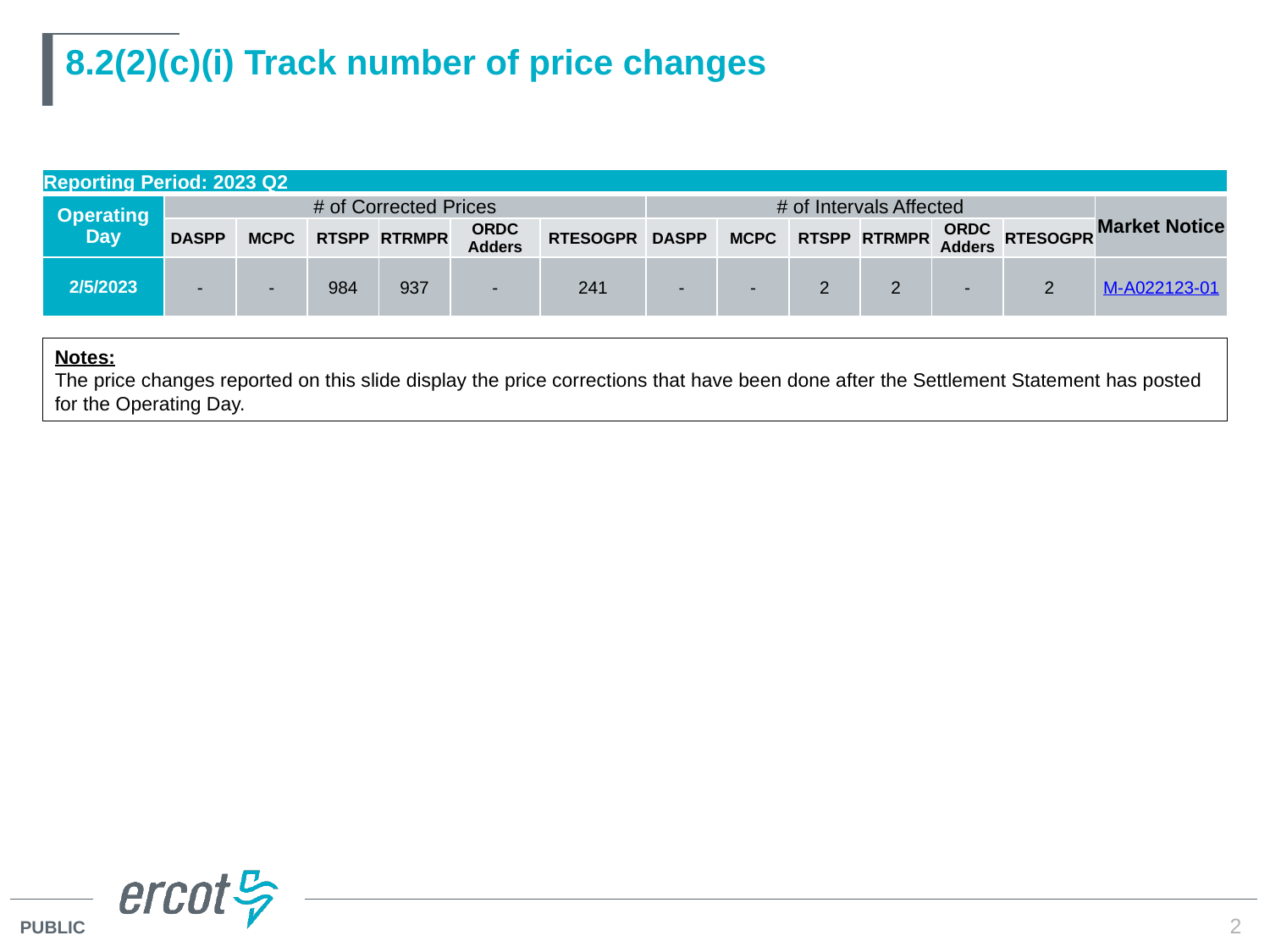

# 8.2(2)(c)(i) Track number of price changes
| Reporting Period: 2023 Q2 |  |  |  |  |  |  |  |  |  |  |  |  |  |
| --- | --- | --- | --- | --- | --- | --- | --- | --- | --- | --- | --- | --- | --- |
| Operating Day | # of Corrected Prices |  |  |  |  |  | # of Intervals Affected |  |  |  |  |  | Market Notice |
|  | DASPP | MCPC | RTSPP | RTRMPR | ORDC Adders | RTESOGPR | DASPP | MCPC | RTSPP | RTRMPR | ORDC Adders | RTESOGPR |  |
| 2/5/2023 | - | - | 984 | 937 | - | 241 | - | - | 2 | 2 | - | 2 | M-A022123-01 |
Notes:
The price changes reported on this slide display the price corrections that have been done after the Settlement Statement has posted for the Operating Day.
2